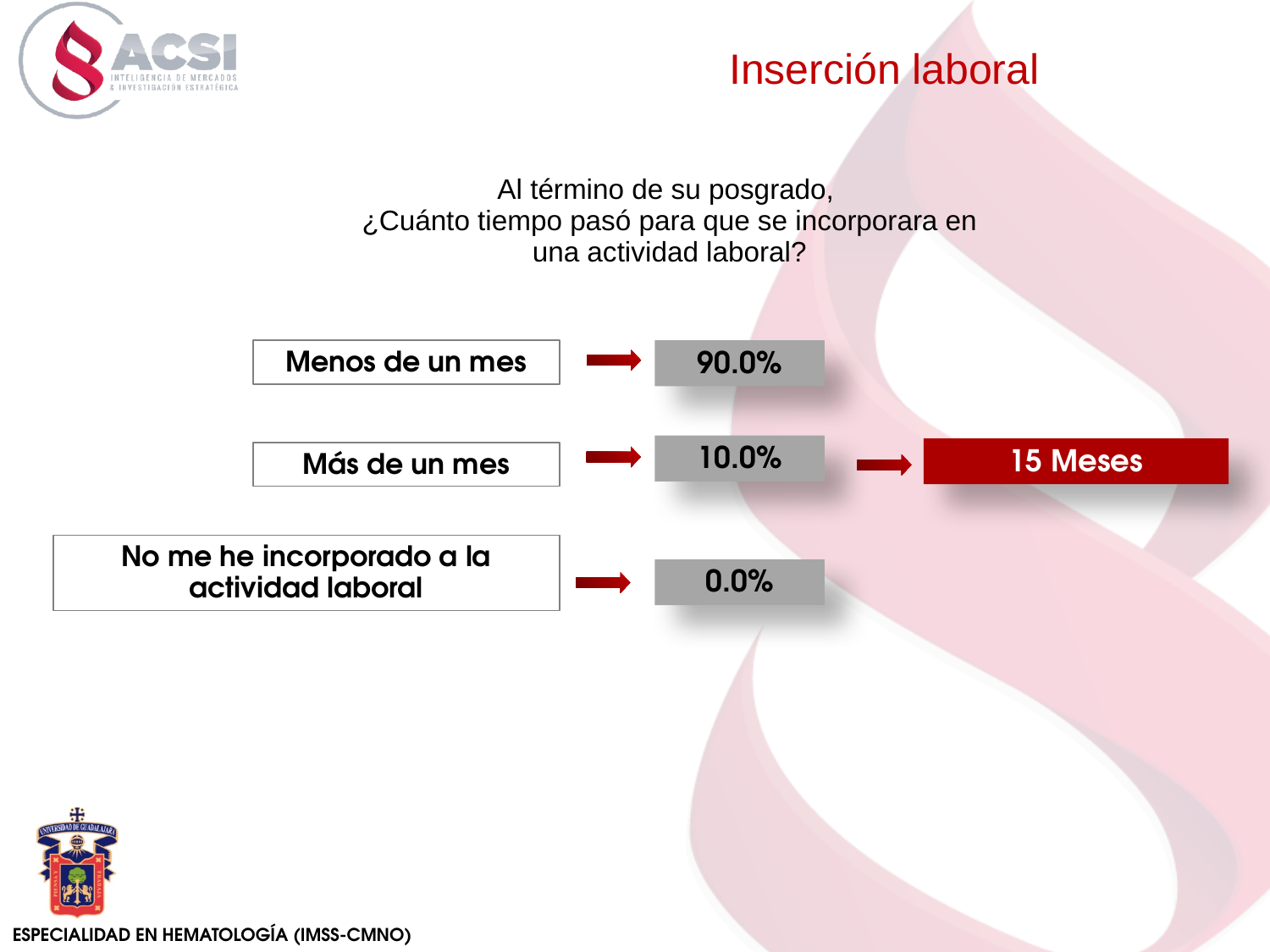

Inserción laboral
Al término de su posgrado,
¿Cuánto tiempo pasó para que se incorporara en una actividad laboral?
Menos de un mes
90.0%

10.0%
15 Meses
Más de un mes

No me he incorporado a la actividad laboral
0.0%